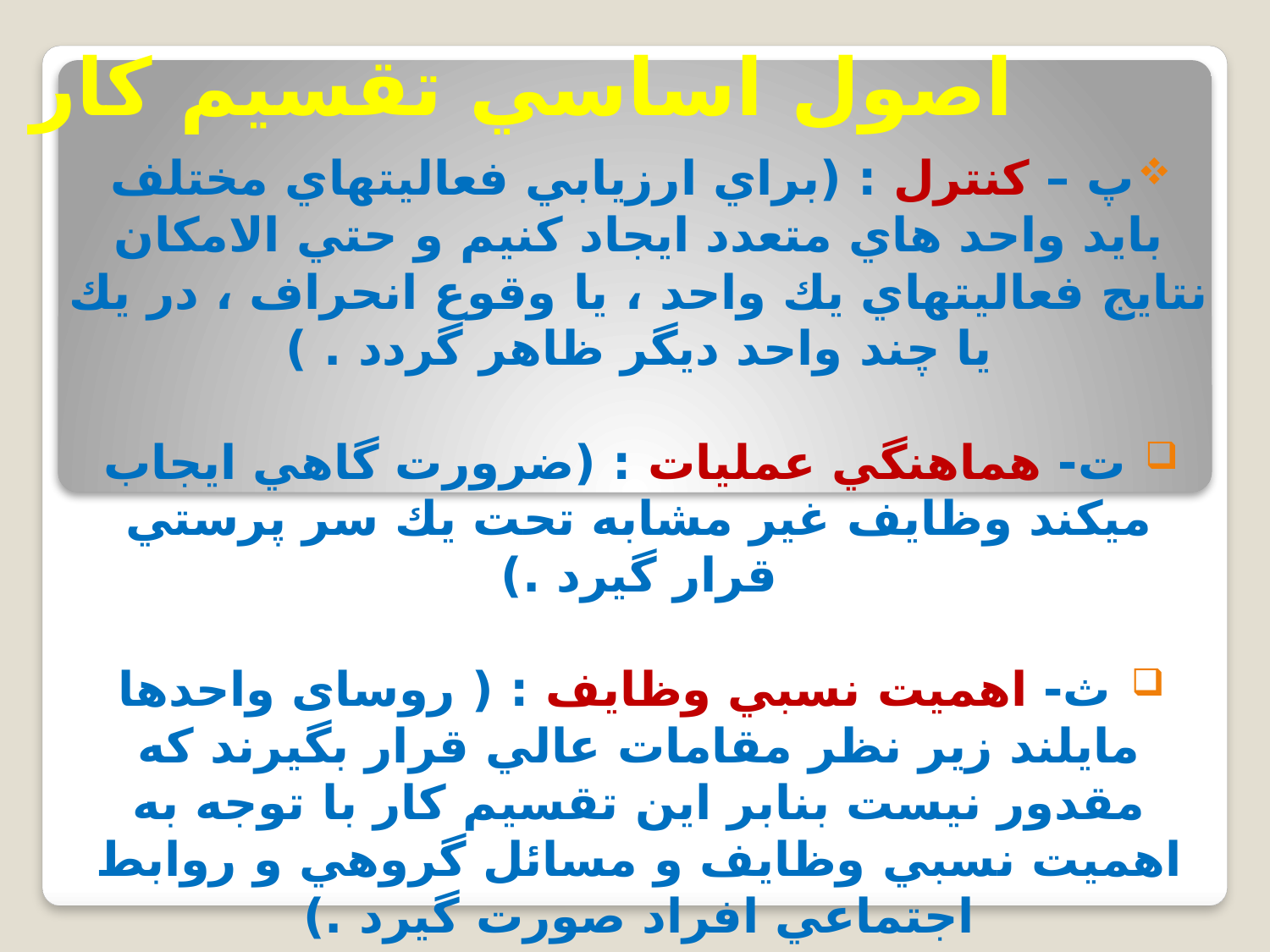

# اصول اساسي تقسيم كار
پ – كنترل : (براي ارزيابي فعاليتهاي مختلف بايد واحد هاي متعدد ايجاد كنيم و حتي الامكان نتايج فعاليتهاي يك واحد ، يا وقوع انحراف ، در يك يا چند واحد ديگر ظاهر گردد . )

 ت- هماهنگي عمليات : (ضرورت گاهي ايجاب ميكند وظايف غير مشابه تحت يك سر پرستي قرار گيرد .)

 ث- اهميت نسبي وظايف : ( روسای واحدها مايلند زير نظر مقامات عالي قرار بگيرند كه مقدور نيست بنابر اين تقسيم كار با توجه به اهميت نسبي وظايف و مسائل گروهي و روابط اجتماعي افراد صورت گيرد .)